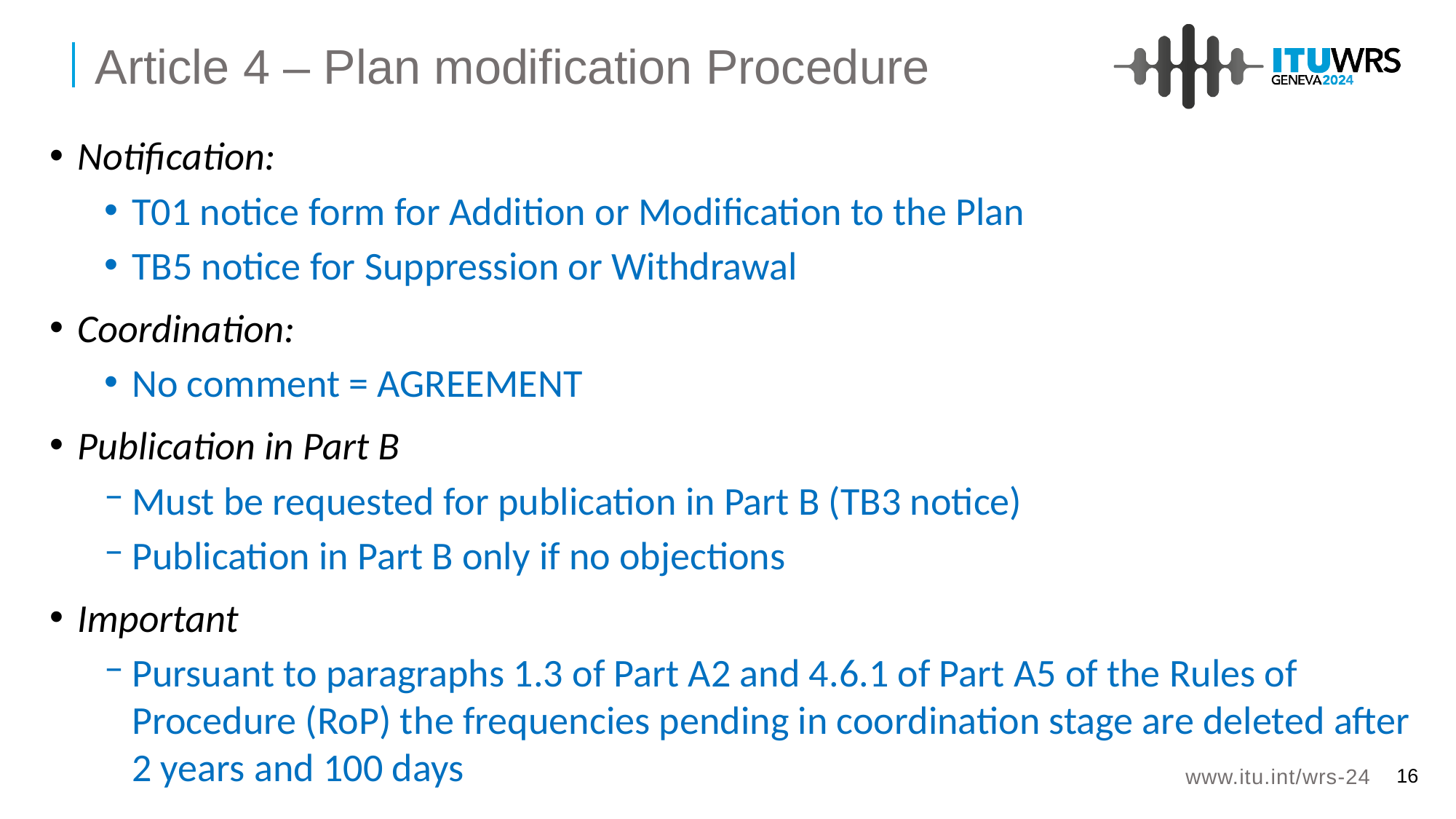

Article 4 – Plan modification Procedure
Notification:
T01 notice form for Addition or Modification to the Plan
TB5 notice for Suppression or Withdrawal
Coordination:
No comment = AGREEMENT
Publication in Part B
Must be requested for publication in Part B (TB3 notice)
Publication in Part B only if no objections
Important
Pursuant to paragraphs 1.3 of Part A2 and 4.6.1 of Part A5 of the Rules of Procedure (RoP) the frequencies pending in coordination stage are deleted after 2 years and 100 days